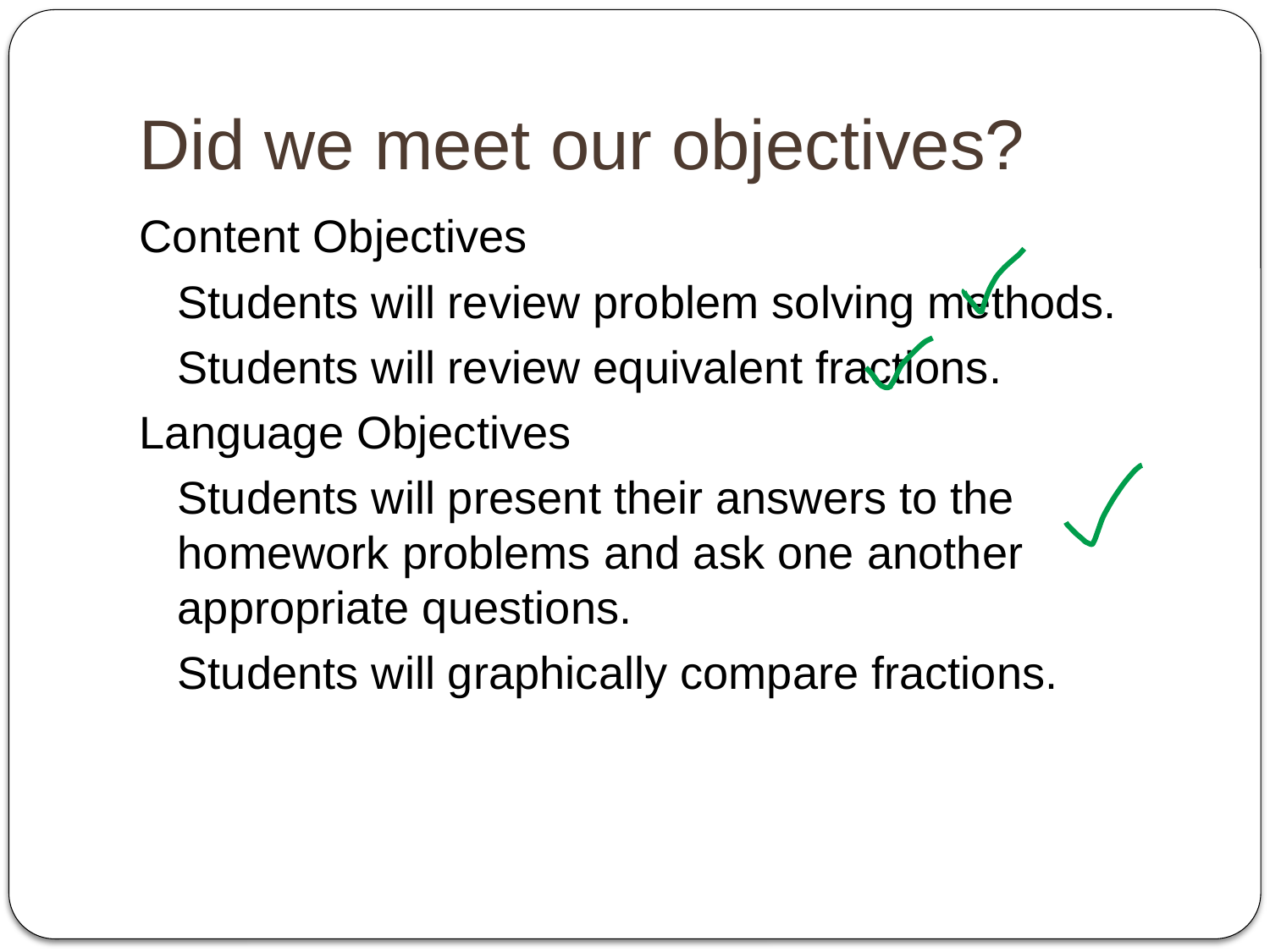

# Did we meet our objectives?
Content Objectives
	Students will review problem solving methods.
	Students will review equivalent fractions.
Language Objectives
	Students will present their answers to the homework problems and ask one another appropriate questions.
	Students will graphically compare fractions.